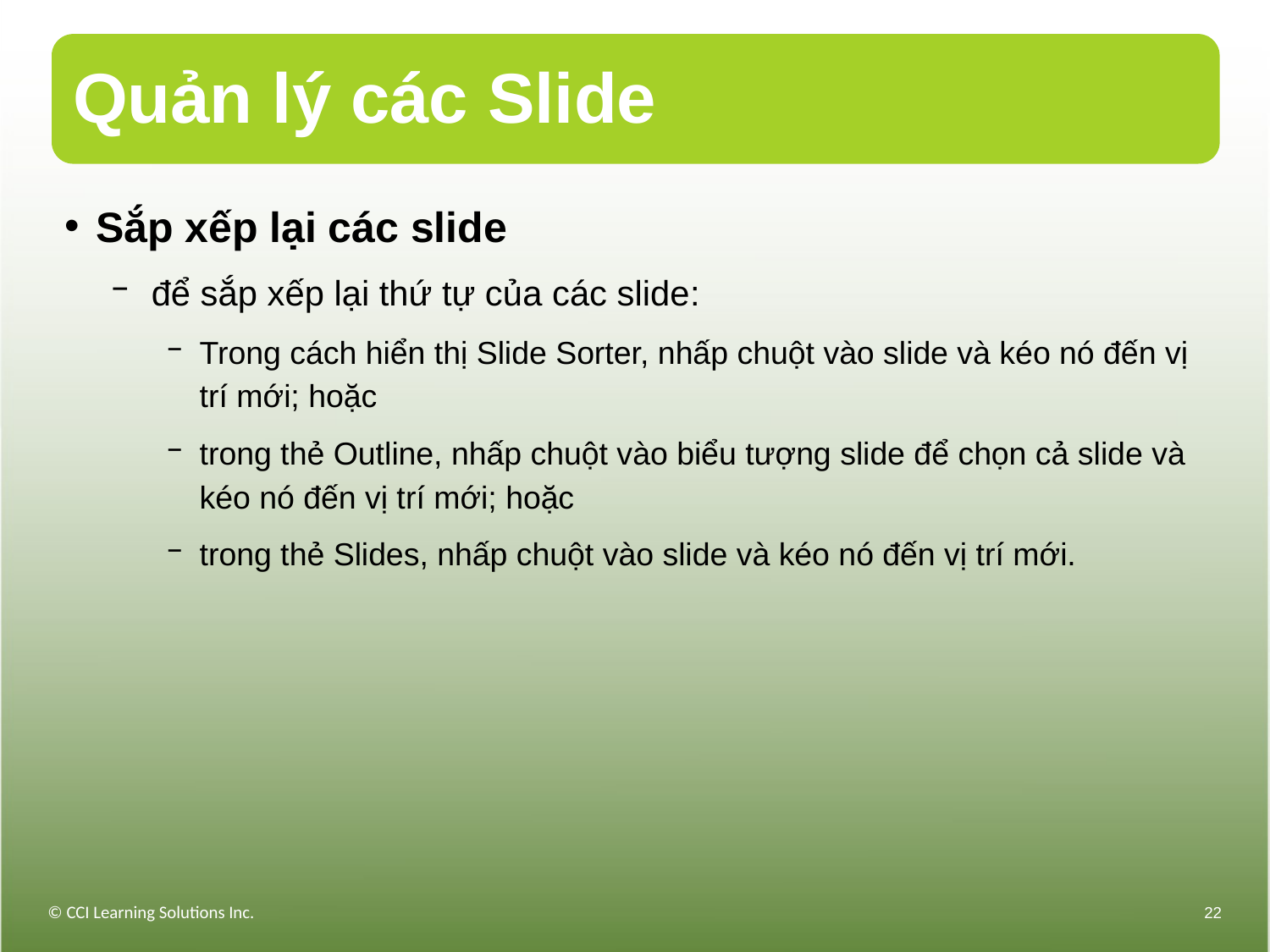

# Quản lý các Slide
Sắp xếp lại các slide
để sắp xếp lại thứ tự của các slide:
Trong cách hiển thị Slide Sorter, nhấp chuột vào slide và kéo nó đến vị trí mới; hoặc
trong thẻ Outline, nhấp chuột vào biểu tượng slide để chọn cả slide và kéo nó đến vị trí mới; hoặc
trong thẻ Slides, nhấp chuột vào slide và kéo nó đến vị trí mới.

© CCI Learning Solutions Inc.
22